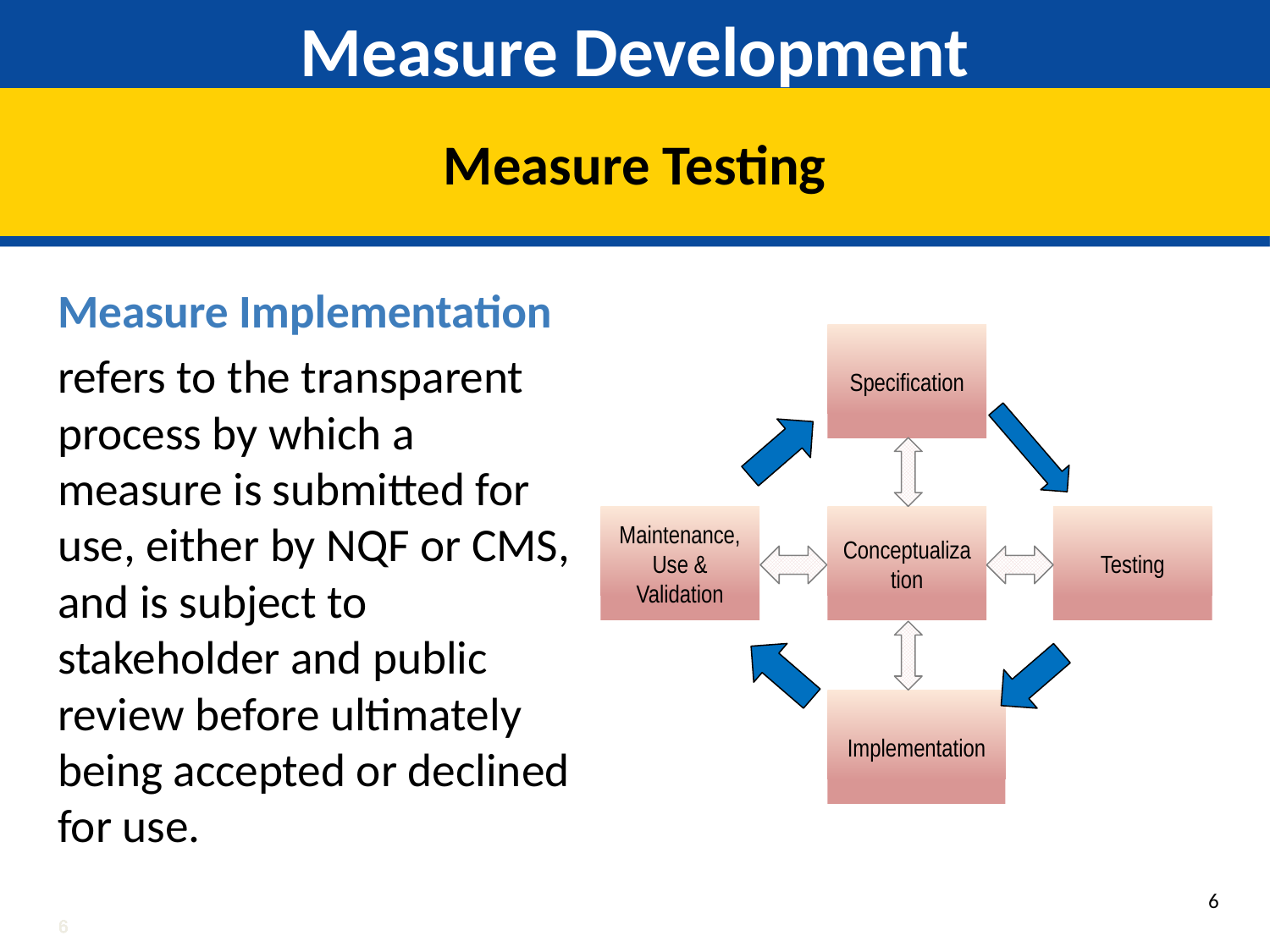

# Measure Development
Measure Testing
Measure Implementation
refers to the transparent process by which a measure is submitted for use, either by NQF or CMS, and is subject to stakeholder and public review before ultimately being accepted or declined for use.

Specification

Maintenance, Use & Validation
Conceptualization
Testing

Implementation
6
6
6
6
6
6